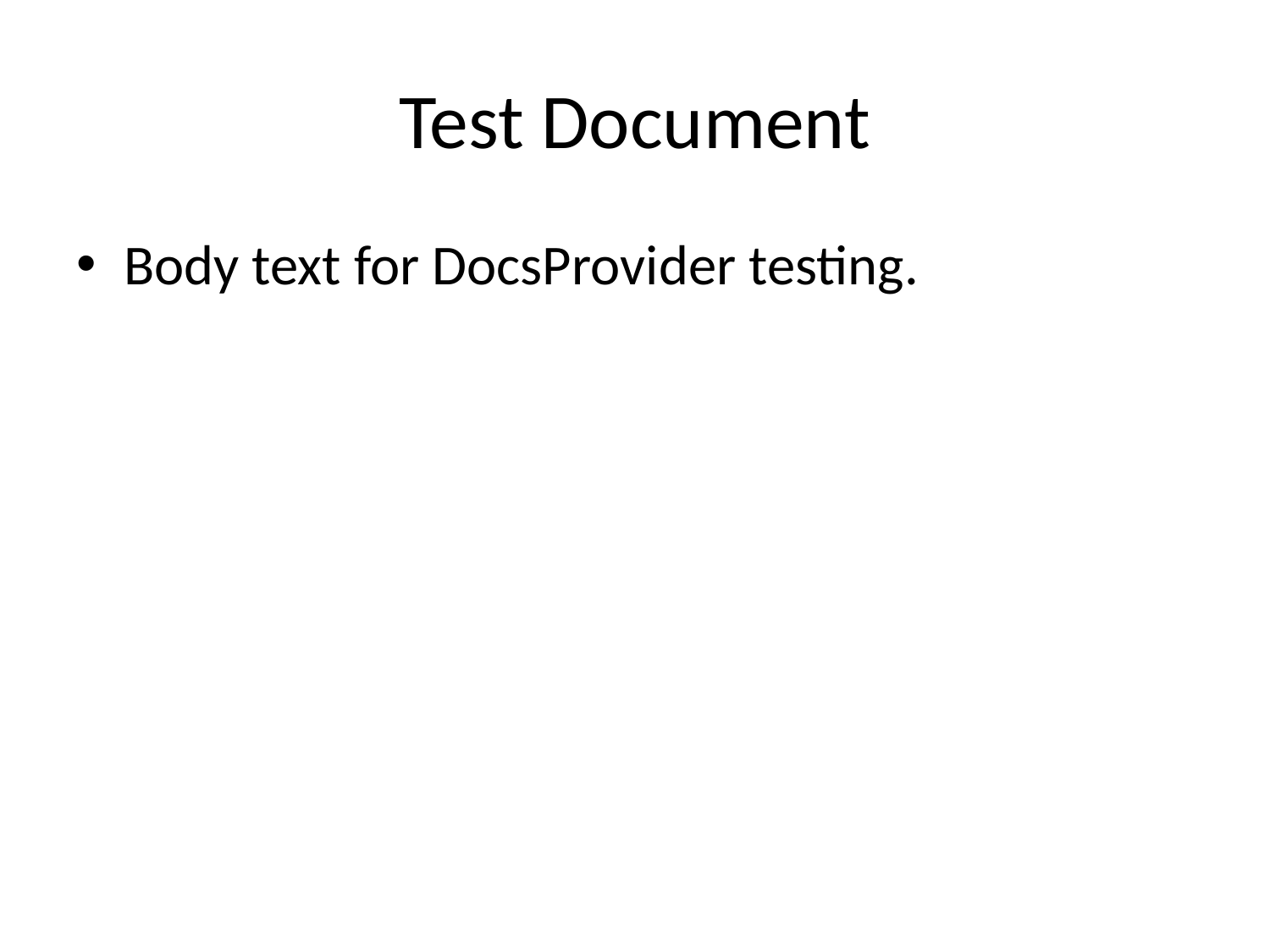

# Test Document
Body text for DocsProvider testing.